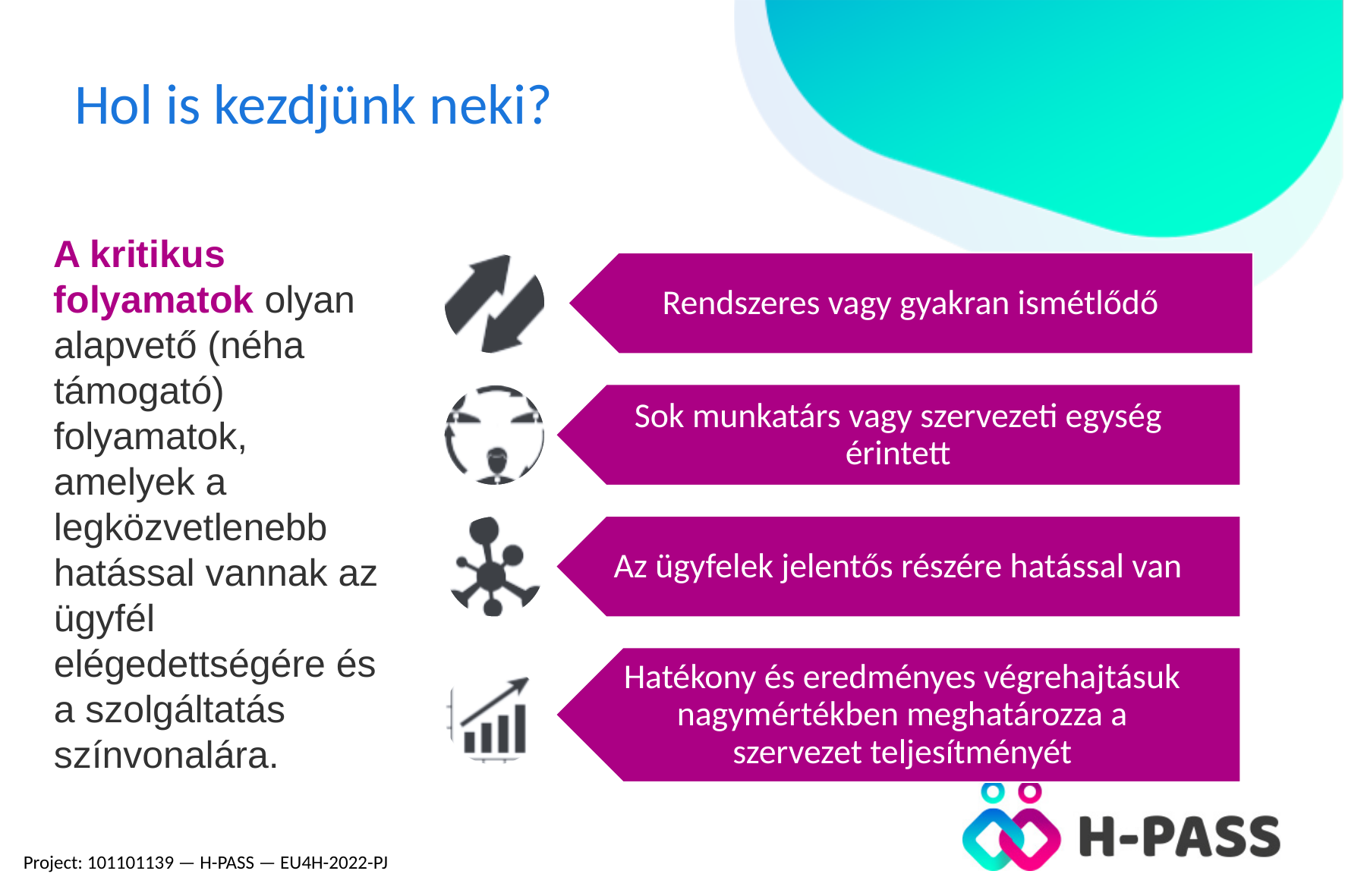

# Hol is kezdjünk neki?
A kritikus folyamatok olyan alapvető (néha támogató) folyamatok, amelyek a legközvetlenebb hatással vannak az ügyfél elégedettségére és a szolgáltatás színvonalára.
Rendszeres vagy gyakran ismétlődő
Sok munkatárs vagy szervezeti egység érintett
Az ügyfelek jelentős részére hatással van
Hatékony és eredményes végrehajtásuk nagymértékben meghatározza a szervezet teljesítményét
Project: 101101139 — H-PASS — EU4H-2022-PJ